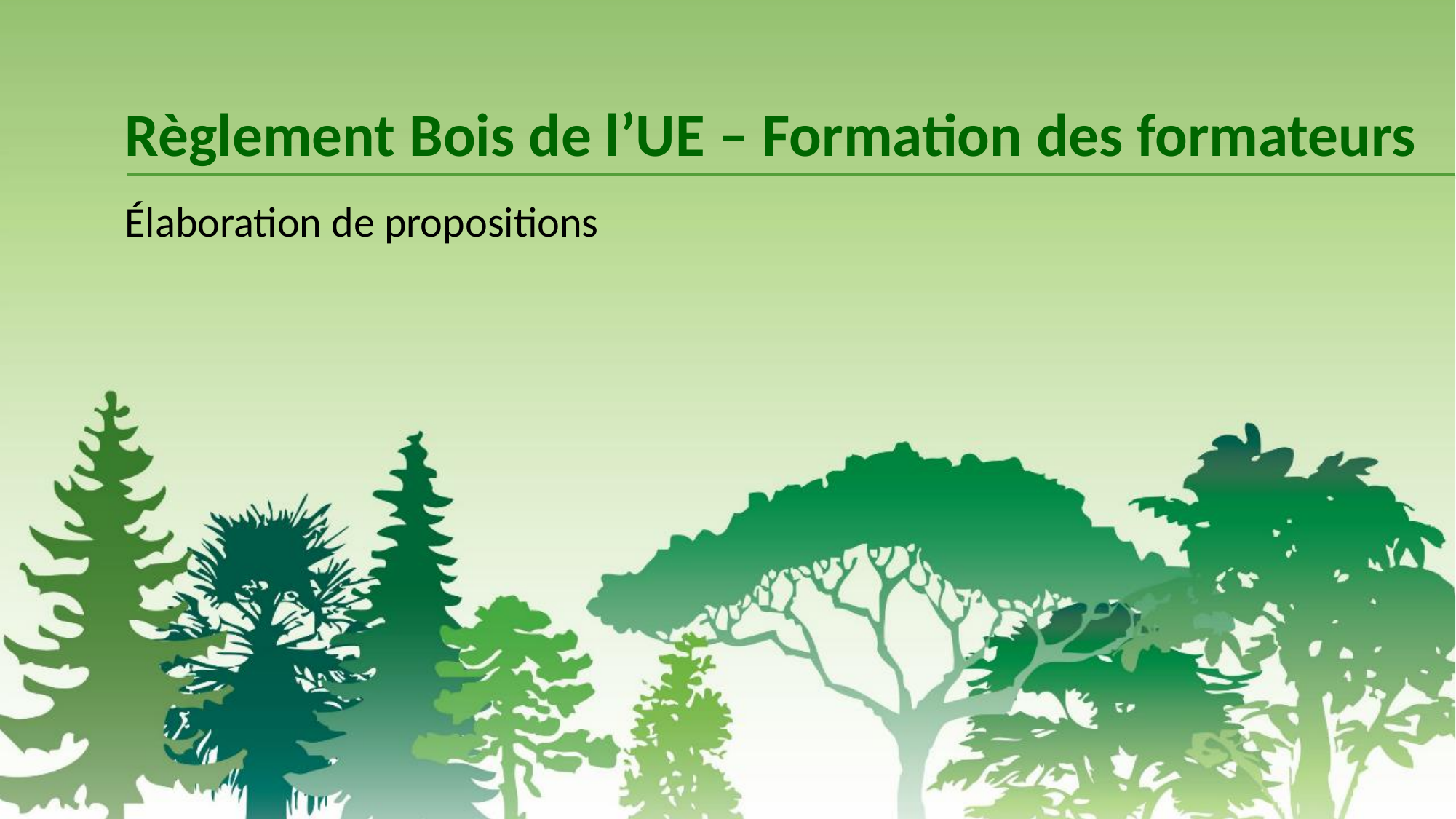

# Règlement Bois de l’UE – Formation des formateurs
Élaboration de propositions
2